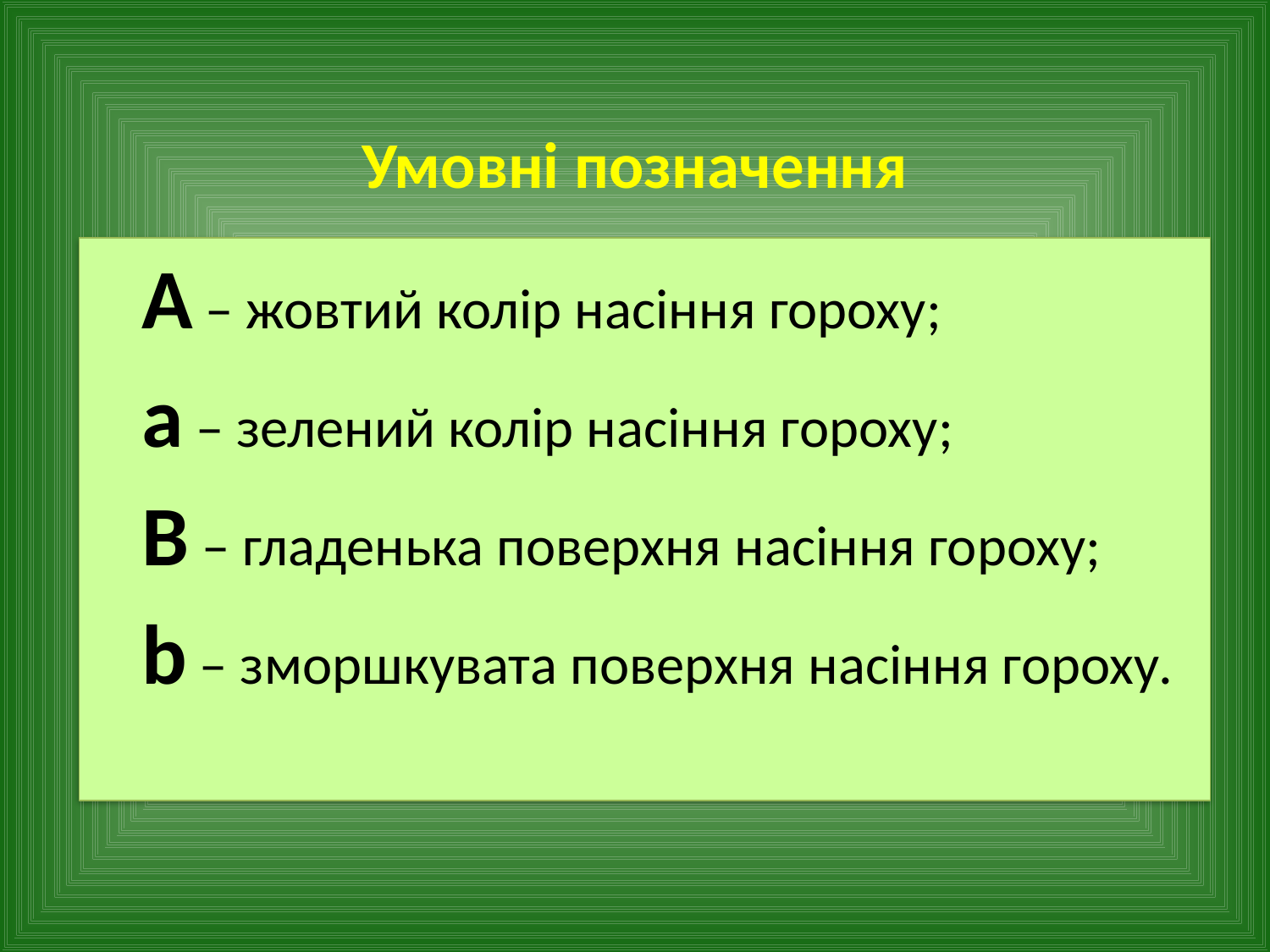

# Умовні позначення
A – жовтий колір насіння гороху;
a – зелений колір насіння гороху;
B – гладенька поверхня насіння гороху;
b – зморшкувата поверхня насіння гороху.